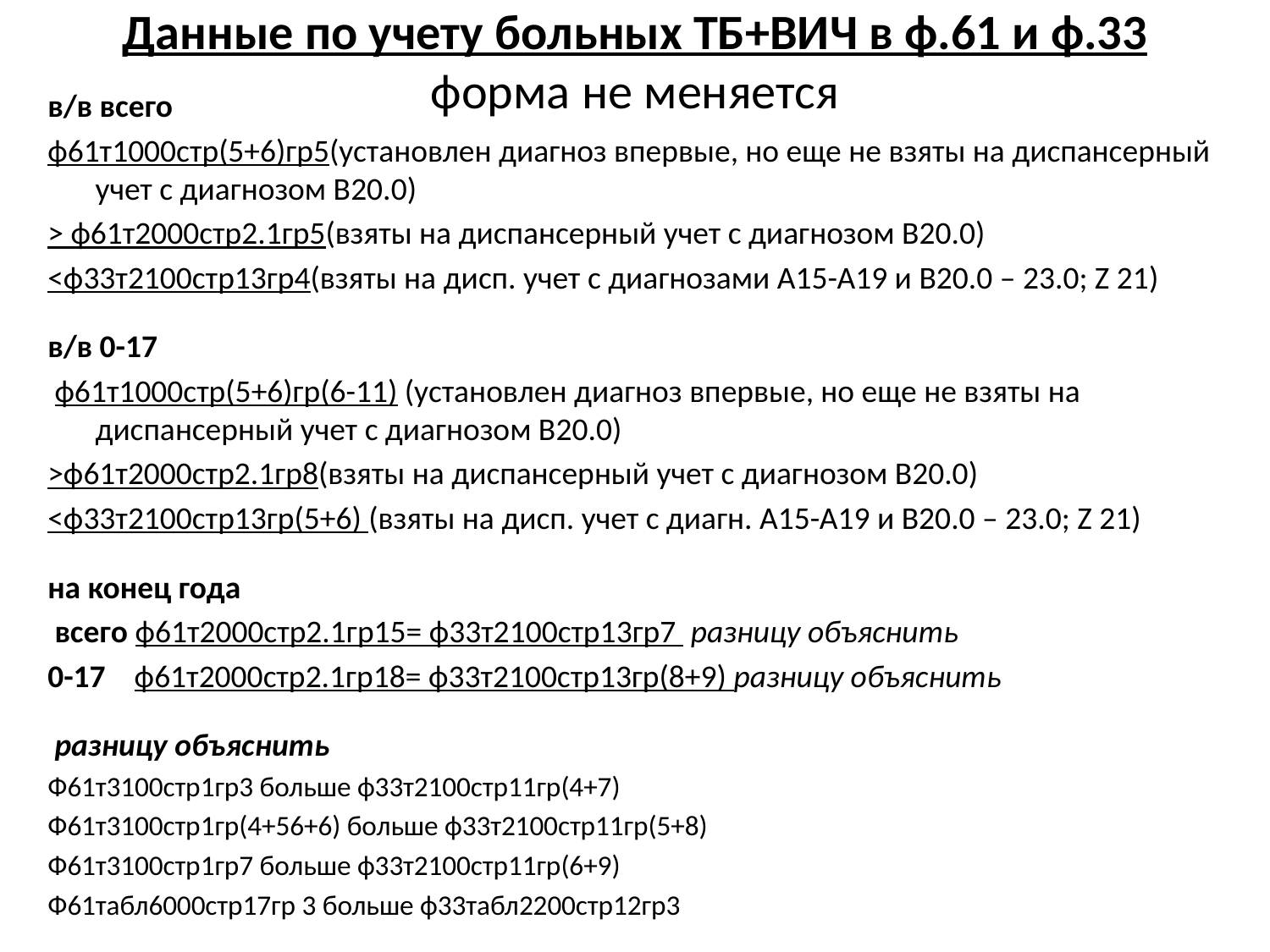

# Данные по учету больных ТБ+ВИЧ в ф.61 и ф.33 форма не меняется
в/в всего
ф61т1000стр(5+6)гр5(установлен диагноз впервые, но еще не взяты на диспансерный учет с диагнозом В20.0)
> ф61т2000стр2.1гр5(взяты на диспансерный учет с диагнозом В20.0)
<ф33т2100стр13гр4(взяты на дисп. учет с диагнозами А15-А19 и В20.0 – 23.0; Z 21)

в/в 0-17
 ф61т1000стр(5+6)гр(6-11) (установлен диагноз впервые, но еще не взяты на диспансерный учет с диагнозом В20.0)
>ф61т2000стр2.1гр8(взяты на диспансерный учет с диагнозом В20.0)
<ф33т2100стр13гр(5+6) (взяты на дисп. учет с диагн. А15-А19 и В20.0 – 23.0; Z 21)

на конец года
 всего ф61т2000стр2.1гр15= ф33т2100стр13гр7  разницу объяснить
0-17    ф61т2000стр2.1гр18= ф33т2100стр13гр(8+9) разницу объяснить

 разницу объяснить
Ф61т3100стр1гр3 больше ф33т2100стр11гр(4+7)
Ф61т3100стр1гр(4+56+6) больше ф33т2100стр11гр(5+8)
Ф61т3100стр1гр7 больше ф33т2100стр11гр(6+9)
Ф61табл6000стр17гр 3 больше ф33табл2200стр12гр3